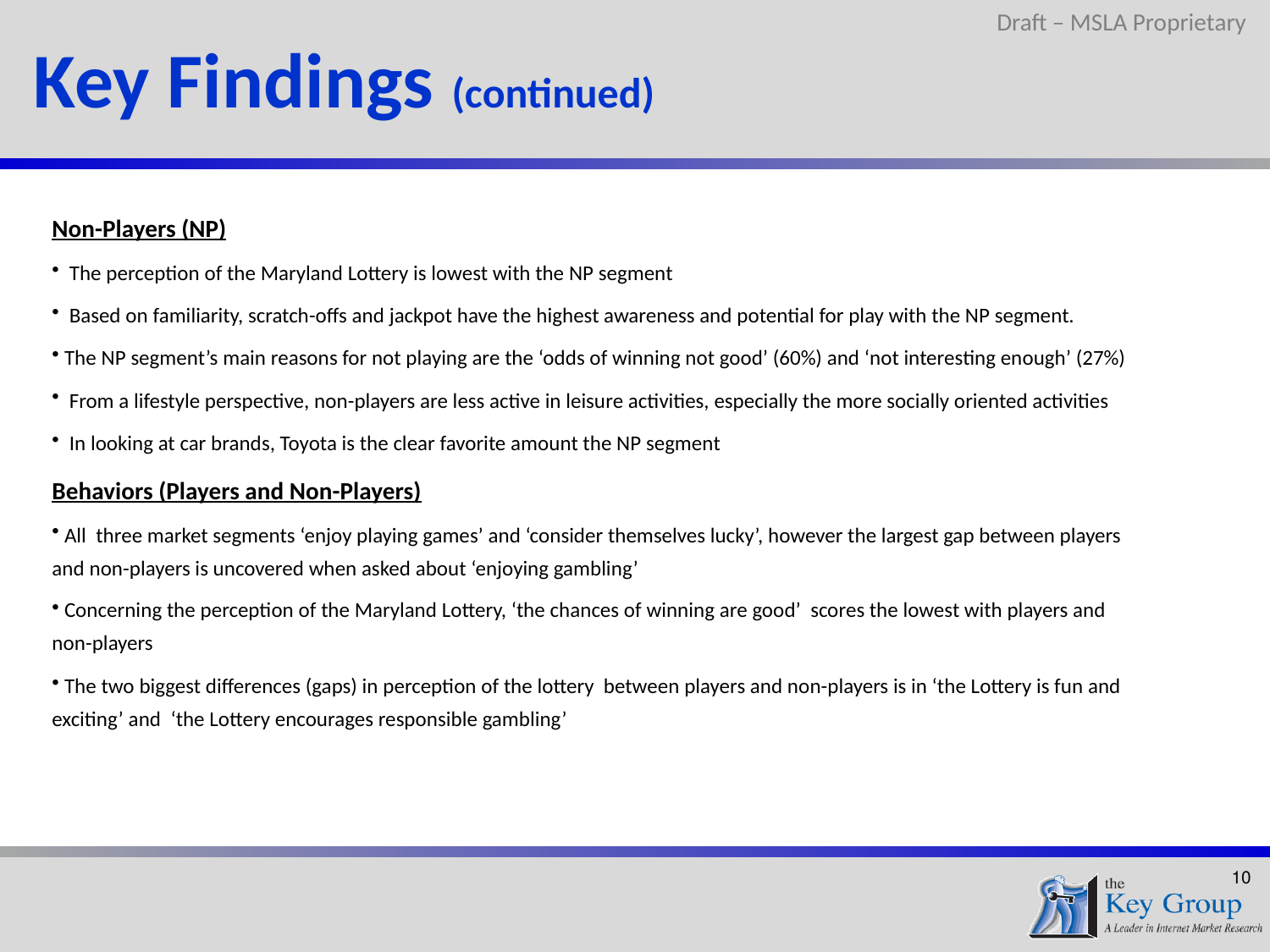

Draft – MSLA Proprietary
Key Findings (continued)
Non-Players (NP)
  The perception of the Maryland Lottery is lowest with the NP segment
  Based on familiarity, scratch-offs and jackpot have the highest awareness and potential for play with the NP segment.
 The NP segment’s main reasons for not playing are the ‘odds of winning not good’ (60%) and ‘not interesting enough’ (27%)
  From a lifestyle perspective, non-players are less active in leisure activities, especially the more socially oriented activities
  In looking at car brands, Toyota is the clear favorite amount the NP segment
Behaviors (Players and Non-Players)
 All  three market segments ‘enjoy playing games’ and ‘consider themselves lucky’, however the largest gap between players and non-players is uncovered when asked about ‘enjoying gambling’
 Concerning the perception of the Maryland Lottery, ‘the chances of winning are good’  scores the lowest with players and non-players
 The two biggest differences (gaps) in perception of the lottery  between players and non-players is in ‘the Lottery is fun and exciting’ and  ‘the Lottery encourages responsible gambling’